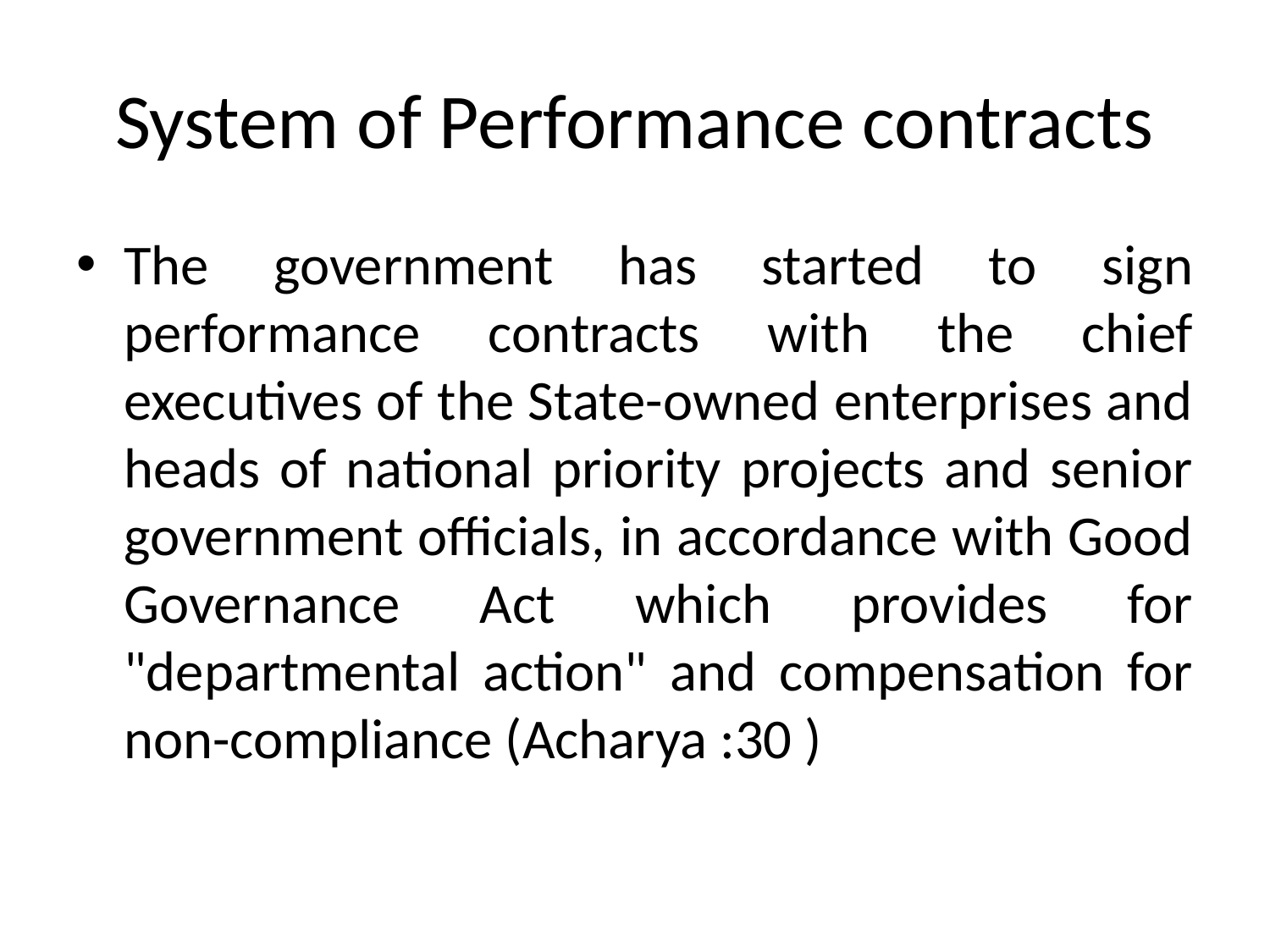

# System of Performance contracts
The government has started to sign performance contracts with the chief executives of the State-owned enterprises and heads of national priority projects and senior government officials, in accordance with Good Governance Act which provides for "departmental action" and compensation for non-compliance (Acharya :30 )